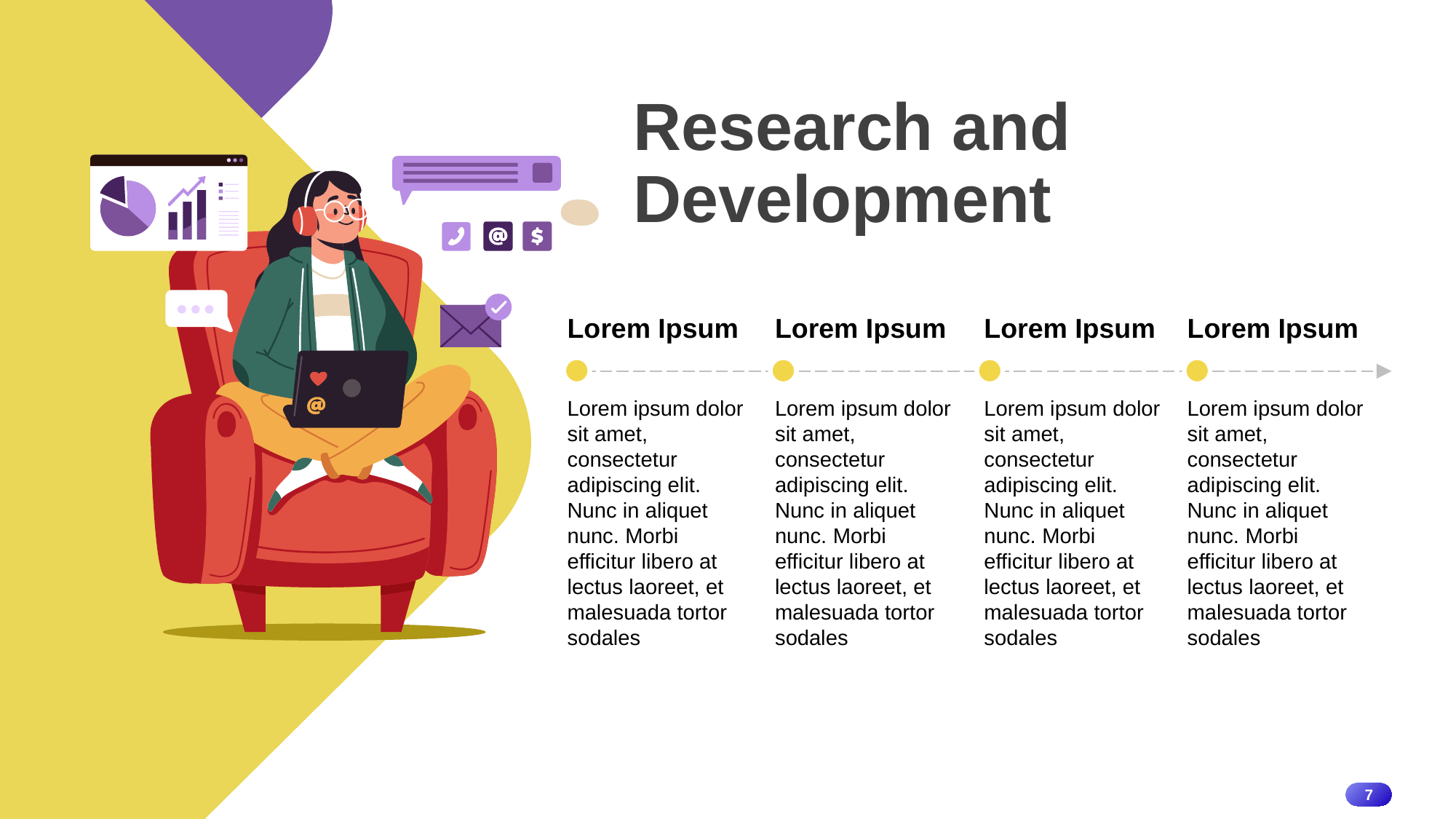

# Research and Development

Lorem Ipsum
Lorem Ipsum
Lorem Ipsum
Lorem Ipsum

Lorem ipsum dolor sit amet, consectetur adipiscing elit. Nunc in aliquet nunc. Morbi efficitur libero at lectus laoreet, et malesuada tortor sodales
Lorem ipsum dolor sit amet, consectetur adipiscing elit. Nunc in aliquet nunc. Morbi efficitur libero at lectus laoreet, et malesuada tortor sodales
Lorem ipsum dolor sit amet, consectetur adipiscing elit. Nunc in aliquet nunc. Morbi efficitur libero at lectus laoreet, et malesuada tortor sodales
Lorem ipsum dolor sit amet, consectetur adipiscing elit. Nunc in aliquet nunc. Morbi efficitur libero at lectus laoreet, et malesuada tortor sodales